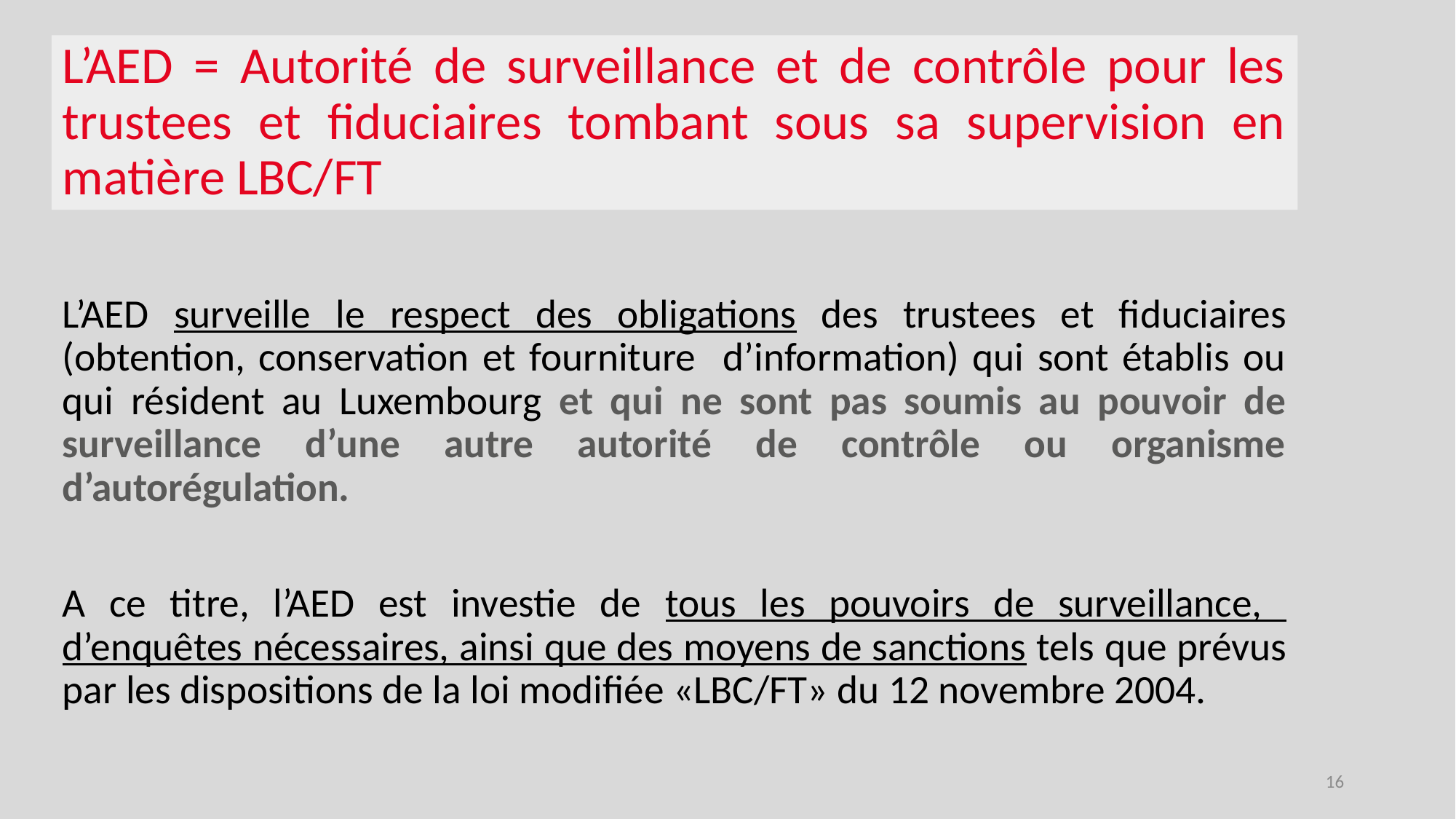

# L’AED = Autorité de surveillance et de contrôle pour les trustees et fiduciaires tombant sous sa supervision en matière LBC/FT

L’AED surveille le respect des obligations des trustees et fiduciaires (obtention, conservation et fourniture  d’information) qui sont établis ou qui résident au Luxembourg et qui ne sont pas soumis au pouvoir de surveillance d’une autre autorité de contrôle ou organisme d’autorégulation.

A ce titre, l’AED est investie de tous les pouvoirs de surveillance,  d’enquêtes nécessaires, ainsi que des moyens de sanctions tels que prévus par les dispositions de la loi modifiée «LBC/FT» du 12 novembre 2004.
16